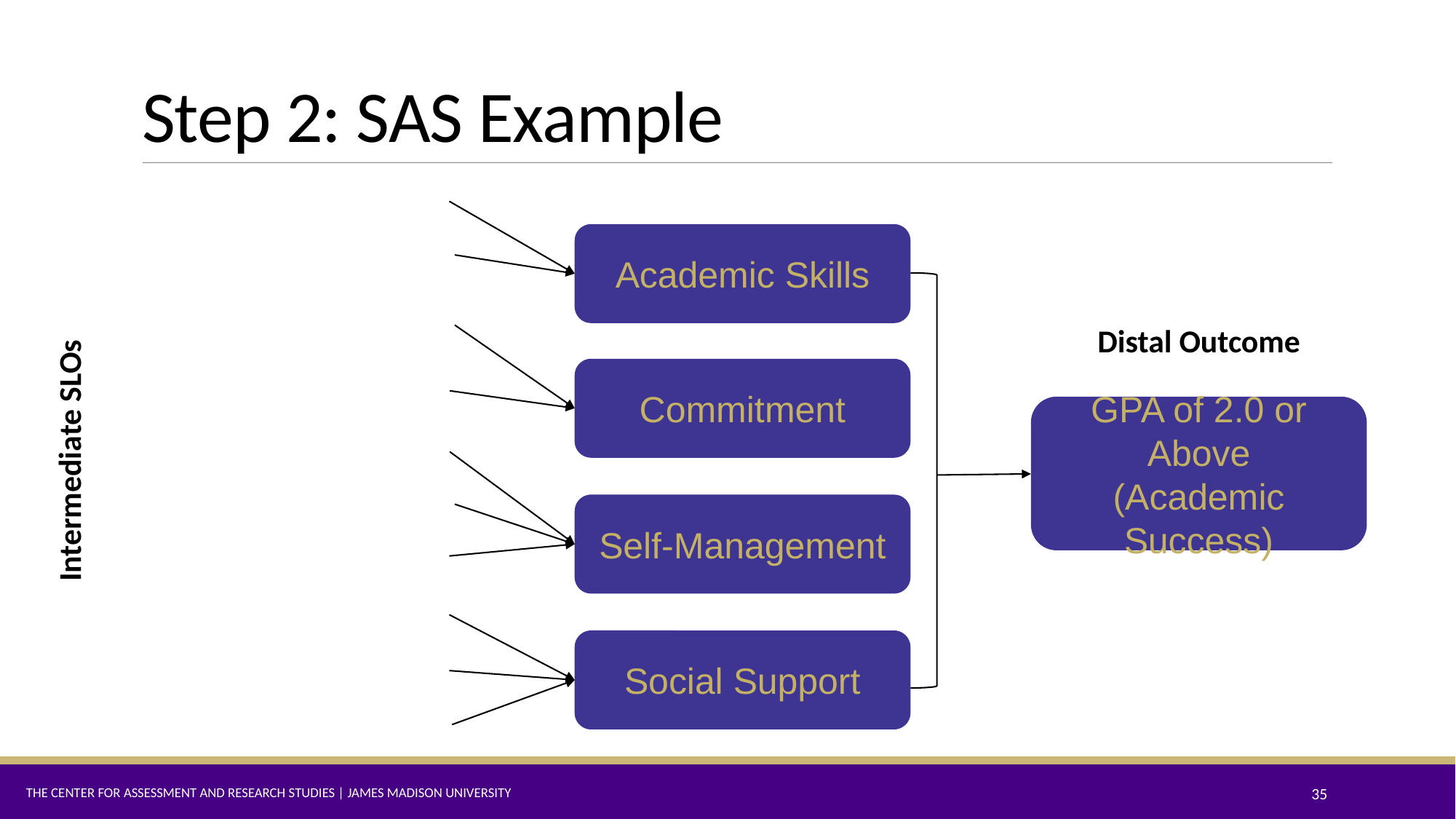

# Step 2: SAS Example
Meeting Class Expectations
Organization
Commitment to College Goals
Institutional Commitment
Sensitivity to Stress
Academic Self-Efficacy
Test Anxiety
Connectedness
Institutional Support
Barriers to Success
Academic Skills

Distal Outcome
Commitment
GPA of 2.0 or Above
(Academic Success)
Intermediate SLOs
Self-Management
Social Support
The Center for Assessment and Research Studies | James Madison University
35